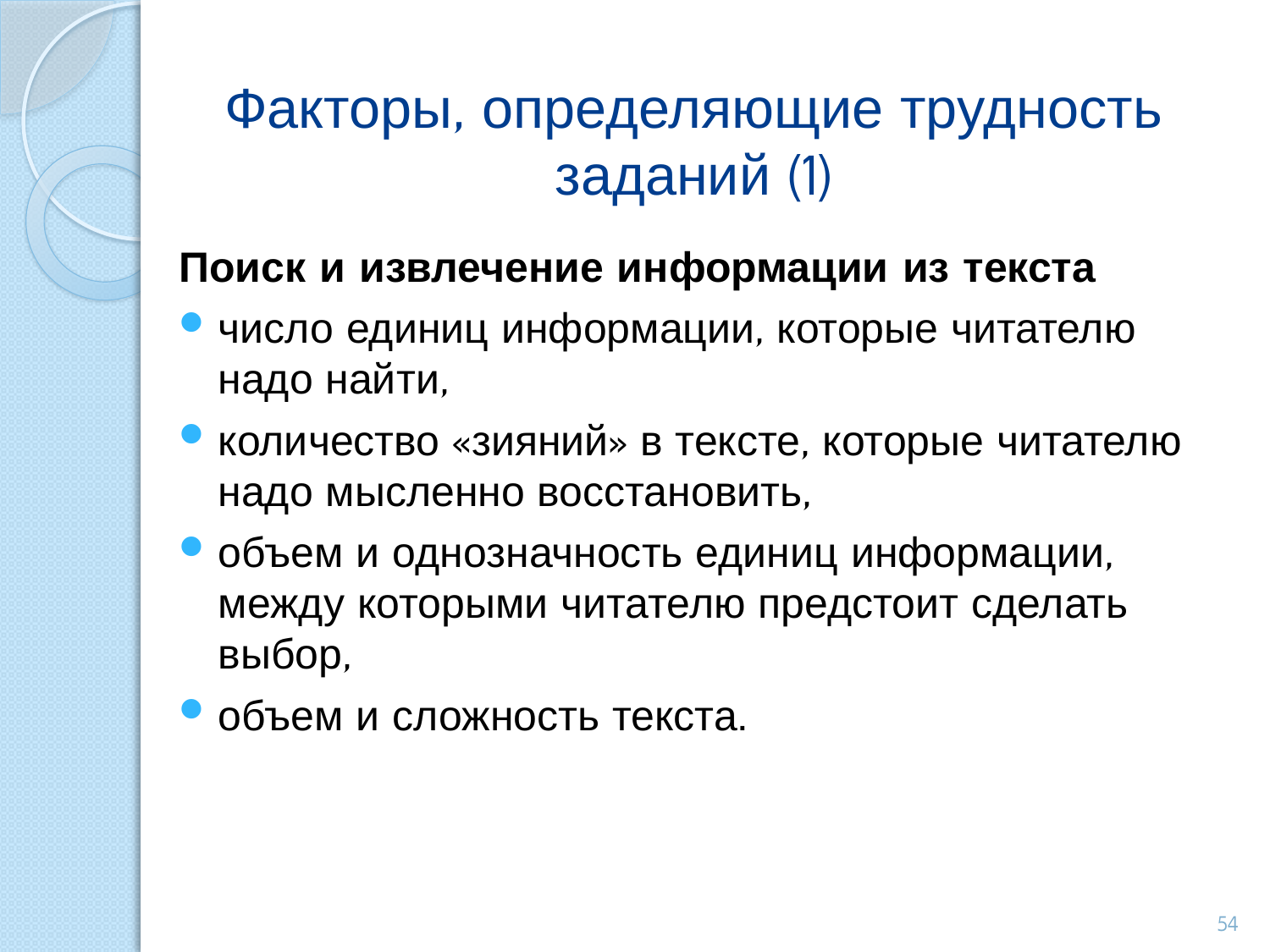

# Факторы, определяющие трудность заданий (1)
Поиск и извлечение информации из текста
число единиц информации, которые читателю надо найти,
количество «зияний» в тексте, которые читателю надо мысленно восстановить,
объем и однозначность единиц информации, между которыми читателю предстоит сделать выбор,
объем и сложность текста.

54